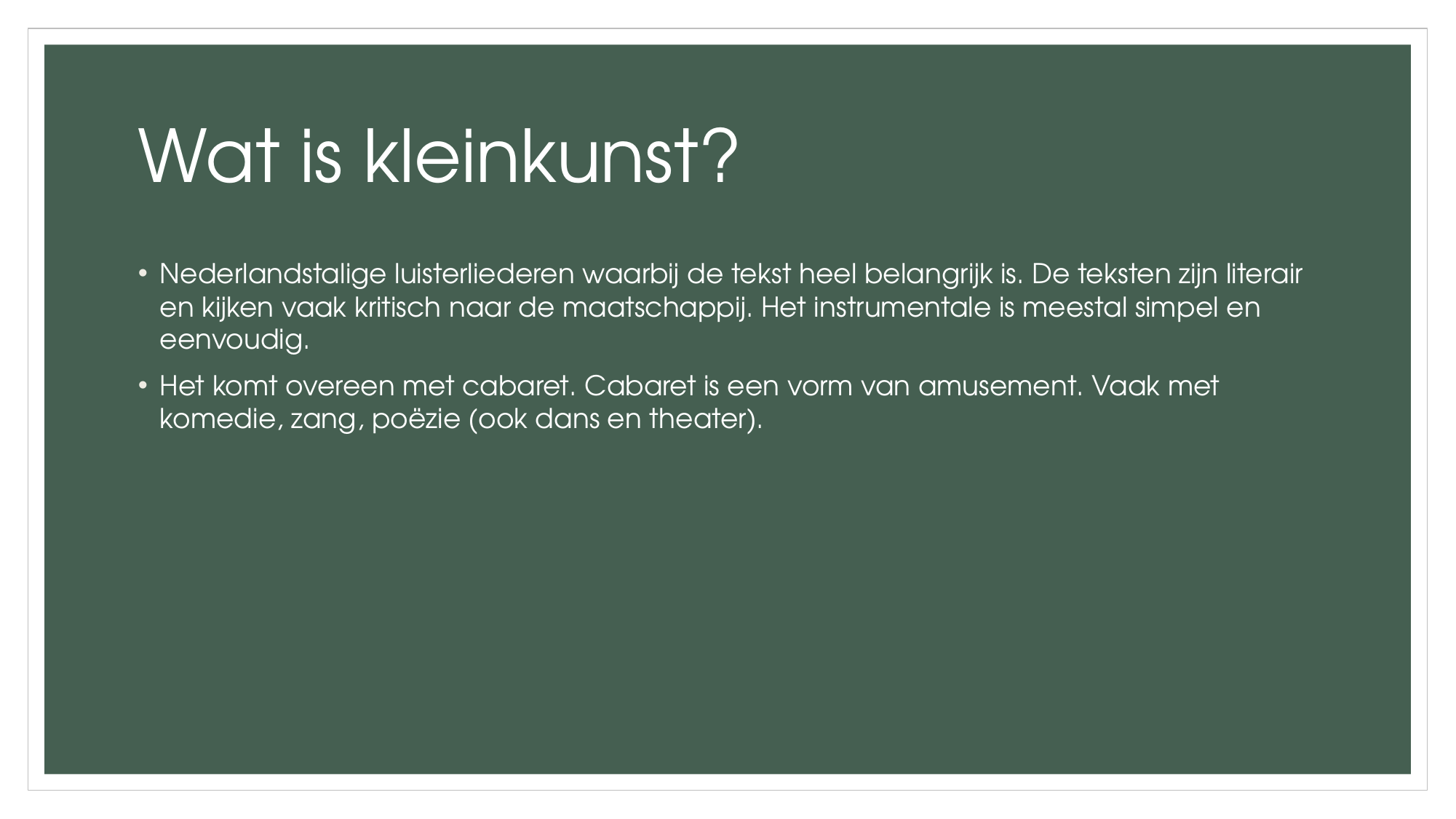

# Wat is kleinkunst?
Nederlandstalige luisterliederen waarbij de tekst heel belangrijk is. De teksten zijn literair en kijken vaak kritisch naar de maatschappij. Het instrumentale is meestal simpel en eenvoudig.
Het komt overeen met cabaret. Cabaret is een vorm van amusement. Vaak met komedie, zang, poëzie (ook dans en theater).